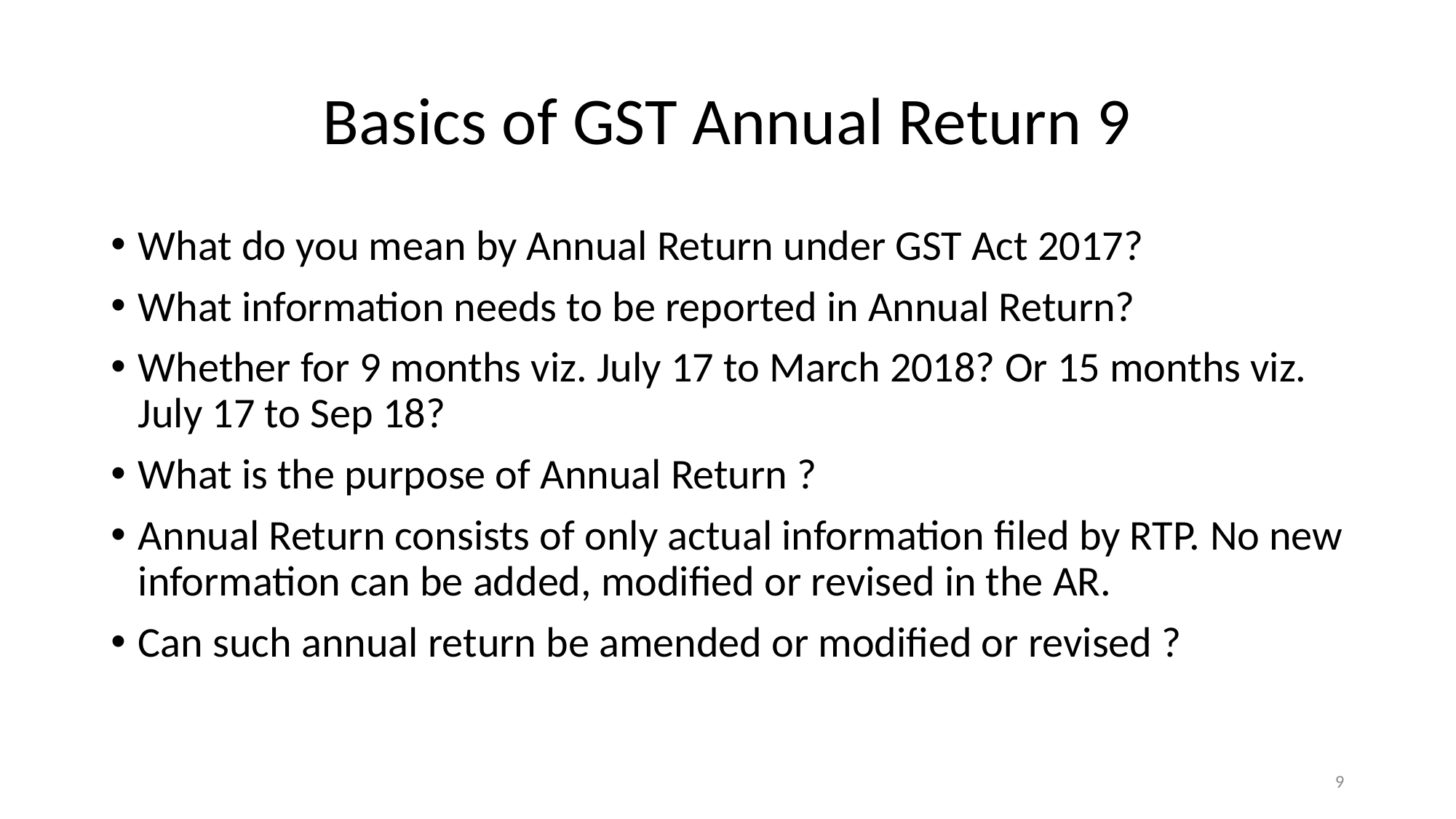

# Basics of GST Annual Return 9
What do you mean by Annual Return under GST Act 2017?
What information needs to be reported in Annual Return?
Whether for 9 months viz. July 17 to March 2018? Or 15 months viz. July 17 to Sep 18?
What is the purpose of Annual Return ?
Annual Return consists of only actual information filed by RTP. No new information can be added, modified or revised in the AR.
Can such annual return be amended or modified or revised ?
9